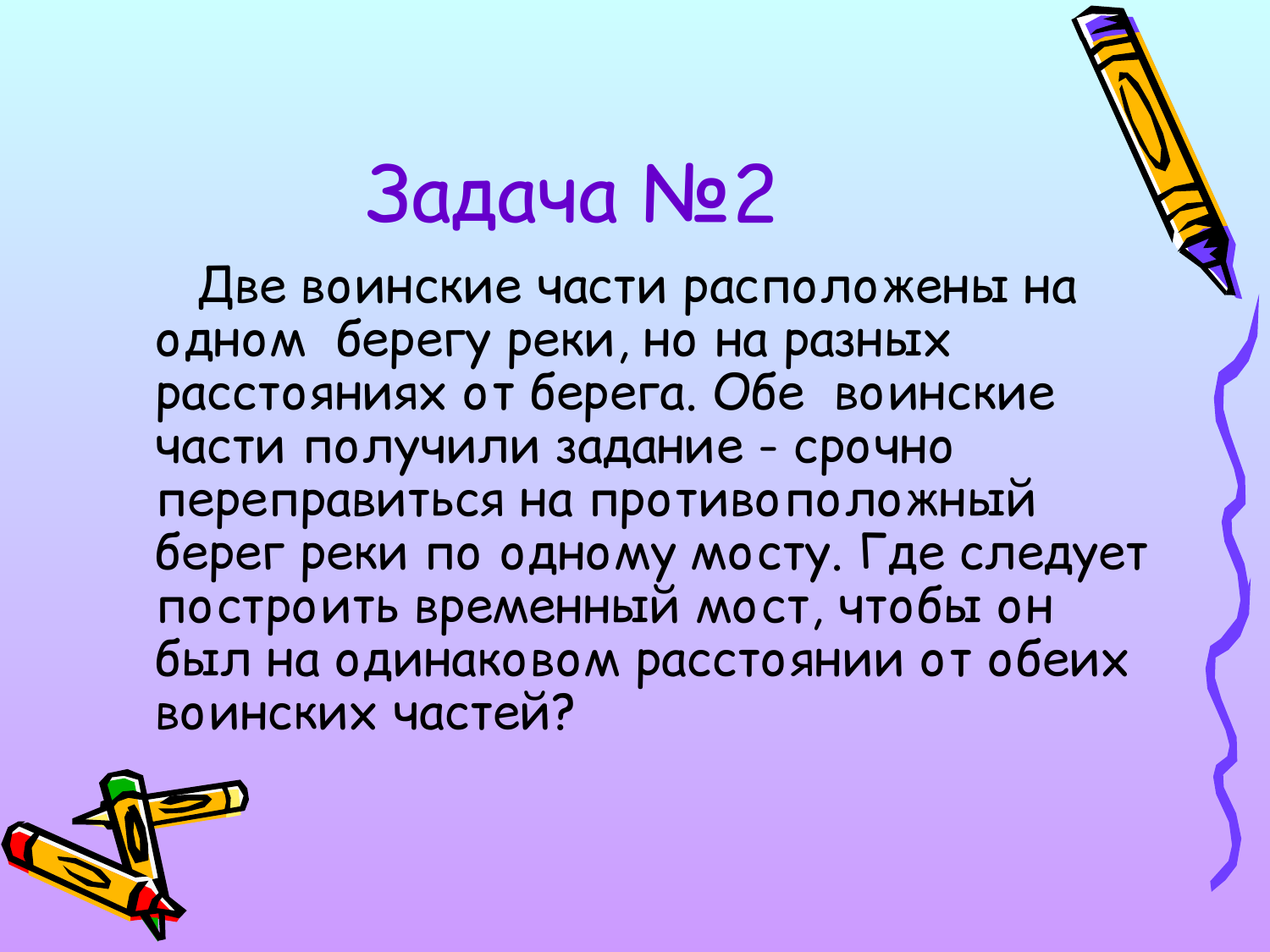

# Задача №2
      Две воинские части расположены на одном  берегу реки, но на разных расстояниях от берега. Обе  воинские части получили задание - срочно переправиться на противоположный берег реки по одному мосту. Где следует построить временный мост, чтобы он был на одинаковом расстоянии от обеих воинских частей?